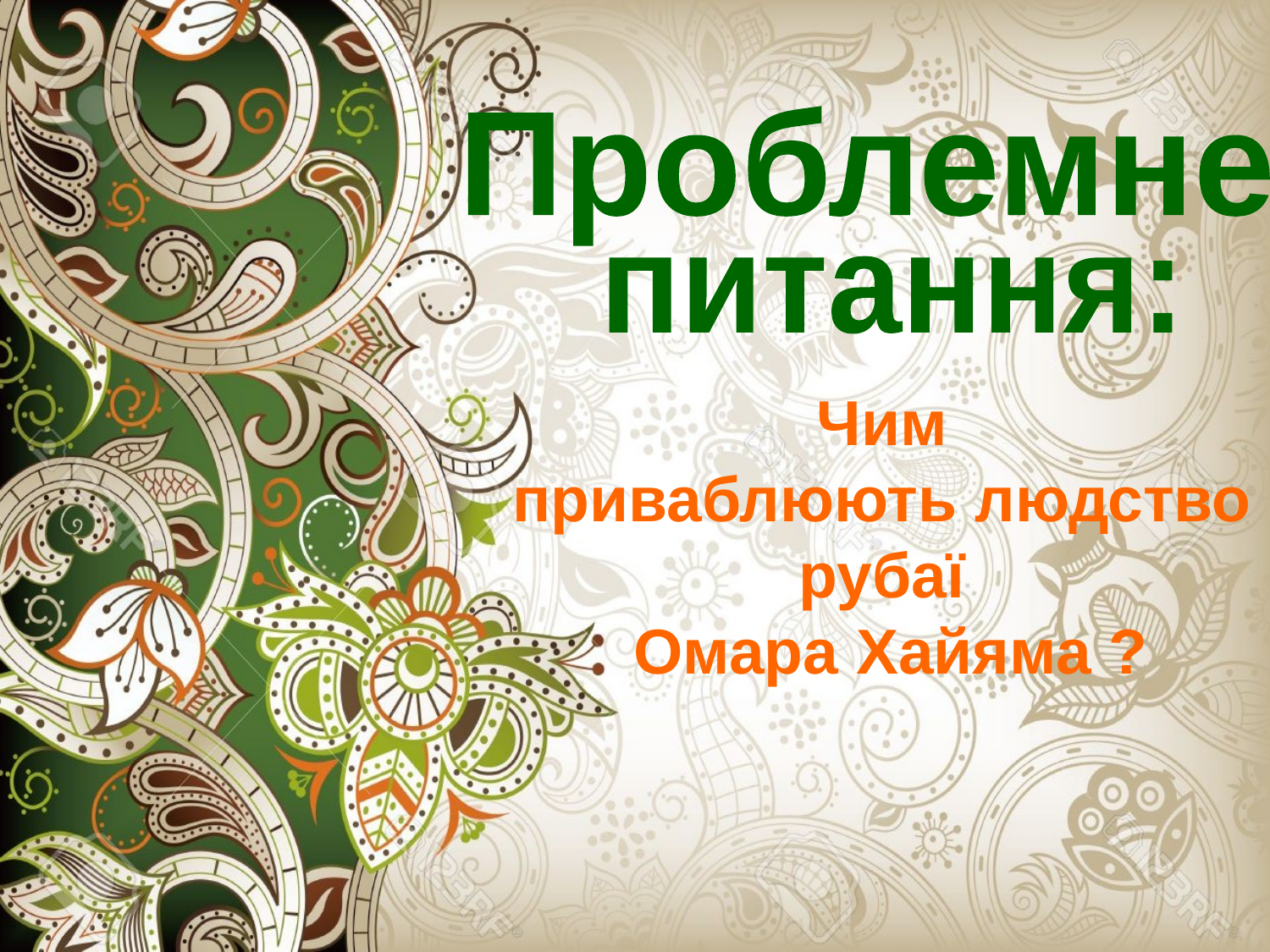

Проблемне
питання:
Чим
приваблюють людство  рубаї
Омара Хайяма ?